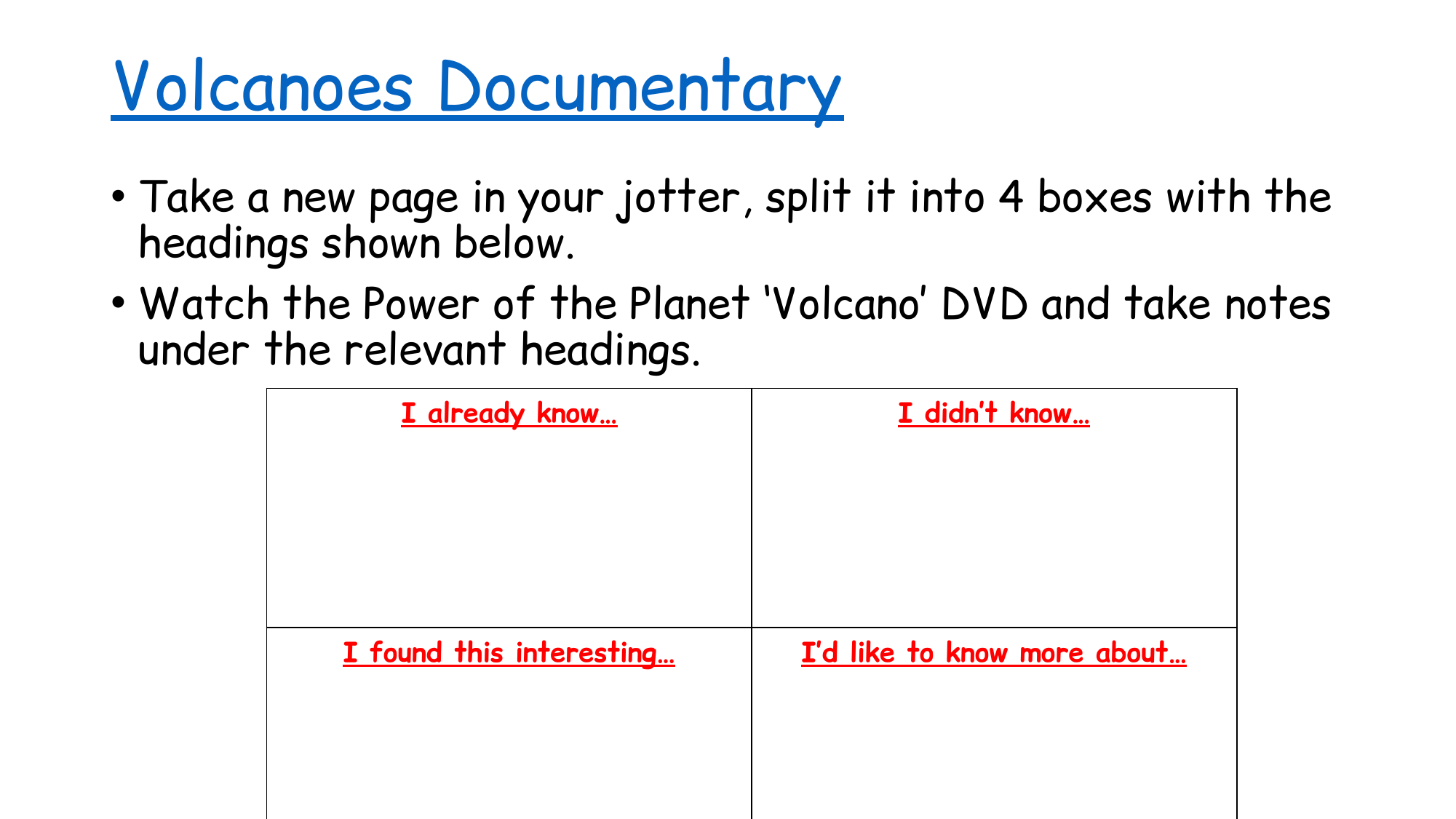

# Volcanoes Documentary
Take a new page in your jotter, split it into 4 boxes with the headings shown below.
Watch the Power of the Planet ‘Volcano’ DVD and take notes under the relevant headings.

| I already know… | I didn’t know… |
| --- | --- |
| I found this interesting… | I’d like to know more about… |